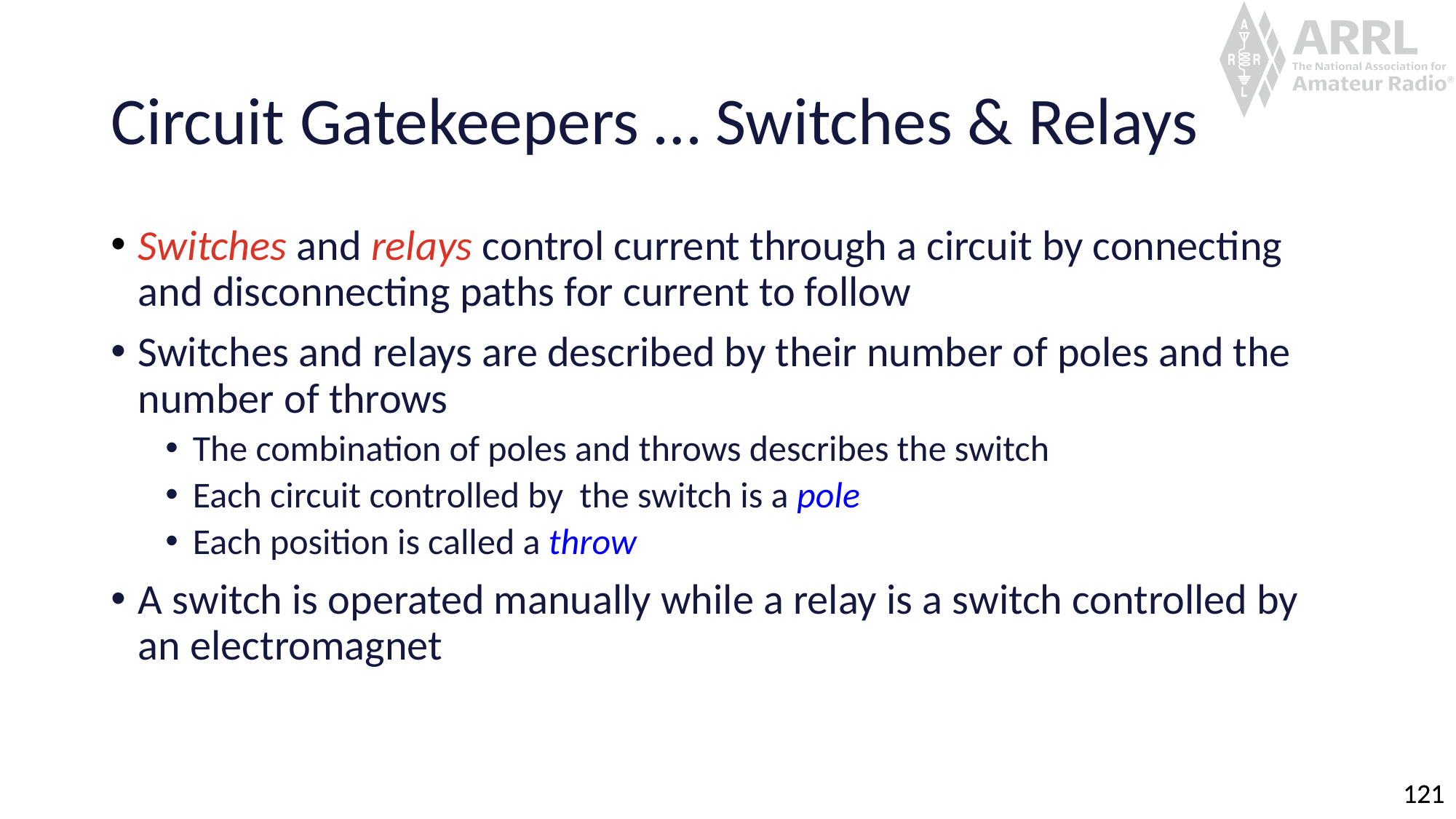

# Circuit Gatekeepers … Switches & Relays
Switches and relays control current through a circuit by connecting and disconnecting paths for current to follow
Switches and relays are described by their number of poles and the number of throws
The combination of poles and throws describes the switch
Each circuit controlled by  the switch is a pole
Each position is called a throw
A switch is operated manually while a relay is a switch controlled by an electromagnet